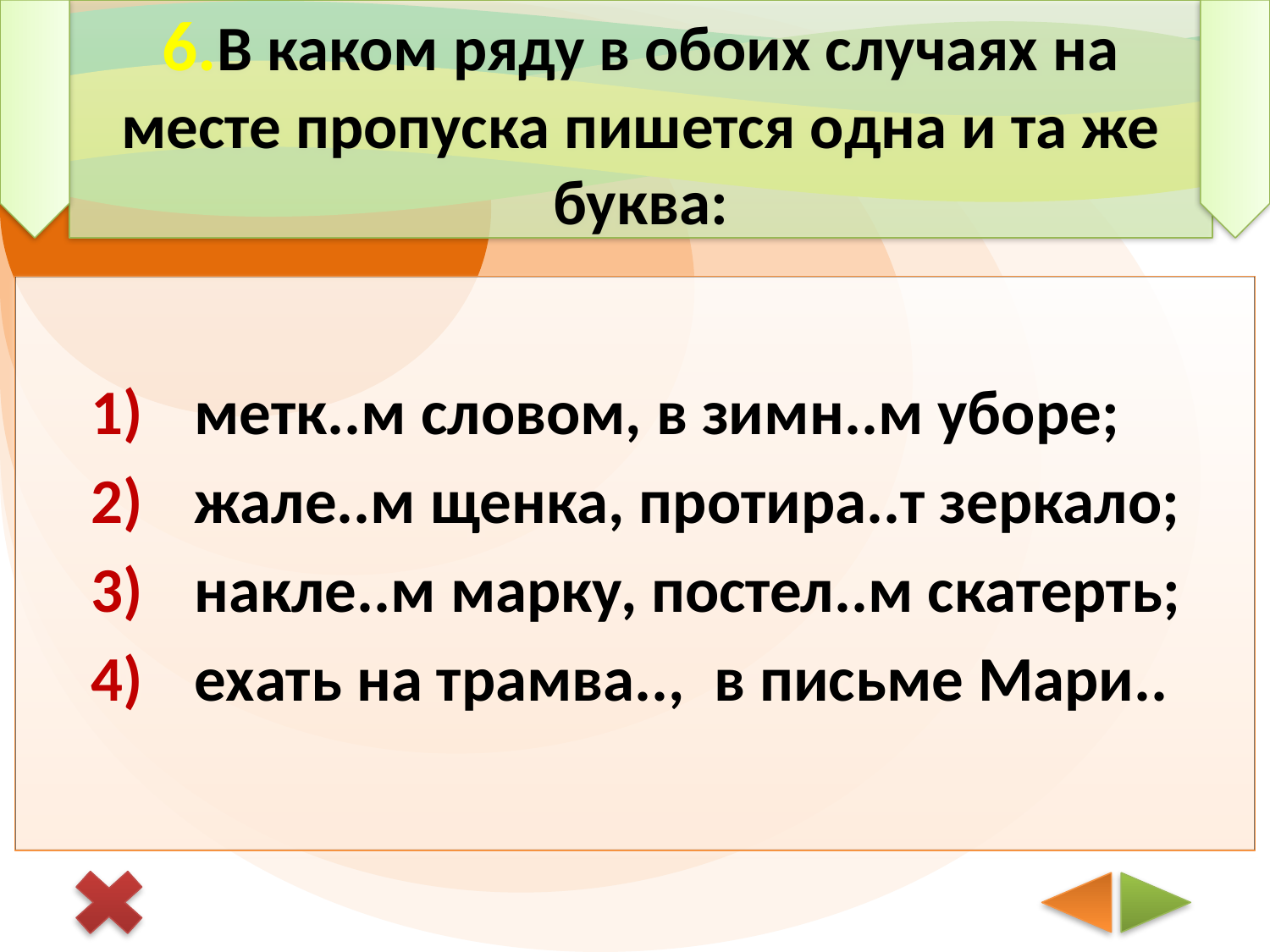

# 6.В каком ряду в обоих случаях на месте пропуска пишется одна и та же буква:

метк..м словом, в зимн..м уборе;
жале..м щенка, протира..т зеркало;
накле..м марку, постел..м скатерть;
ехать на трамва..,  в письме Мари..